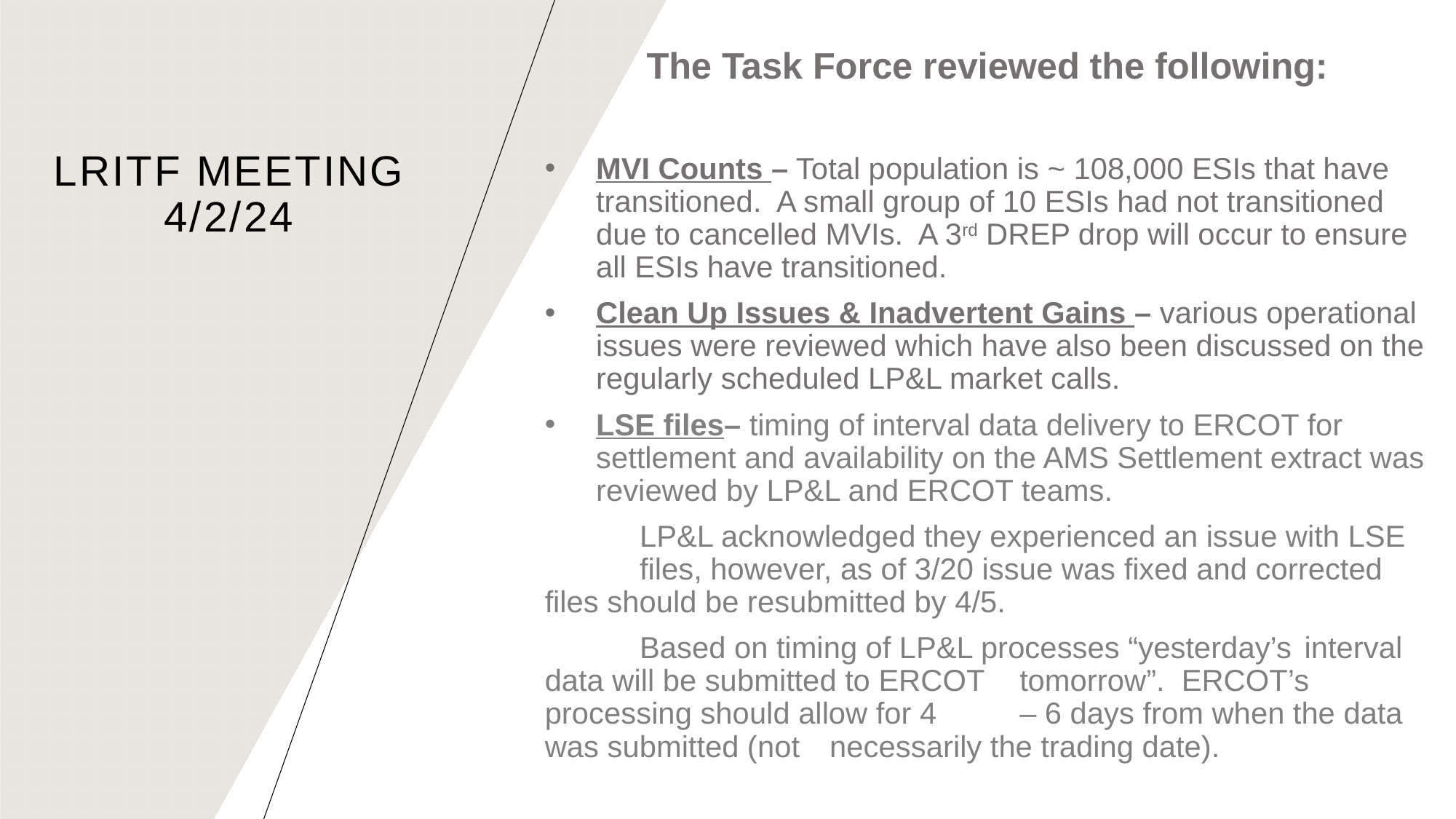

The Task Force reviewed the following:

MVI Counts – Total population is ~ 108,000 ESIs that have transitioned.  A small group of 10 ESIs had not transitioned due to cancelled MVIs.  A 3rd DREP drop will occur to ensure all ESIs have transitioned.
Clean Up Issues & Inadvertent Gains – various operational issues were reviewed which have also been discussed on the regularly scheduled LP&L market calls.
LSE files– timing of interval data delivery to ERCOT for settlement and availability on the AMS Settlement extract was reviewed by LP&L and ERCOT teams.
	LP&L acknowledged they experienced an issue with LSE 	files, however, as of 3/20 issue was fixed and corrected 	files should be resubmitted by 4/5.
	Based on timing of LP&L processes “yesterday’s 	interval data will be submitted to ERCOT 	tomorrow”.  ERCOT’s processing should allow for 4 	– 6 days from when the data was submitted (not 	necessarily the trading date).
# LRITF meeting 4/2/24